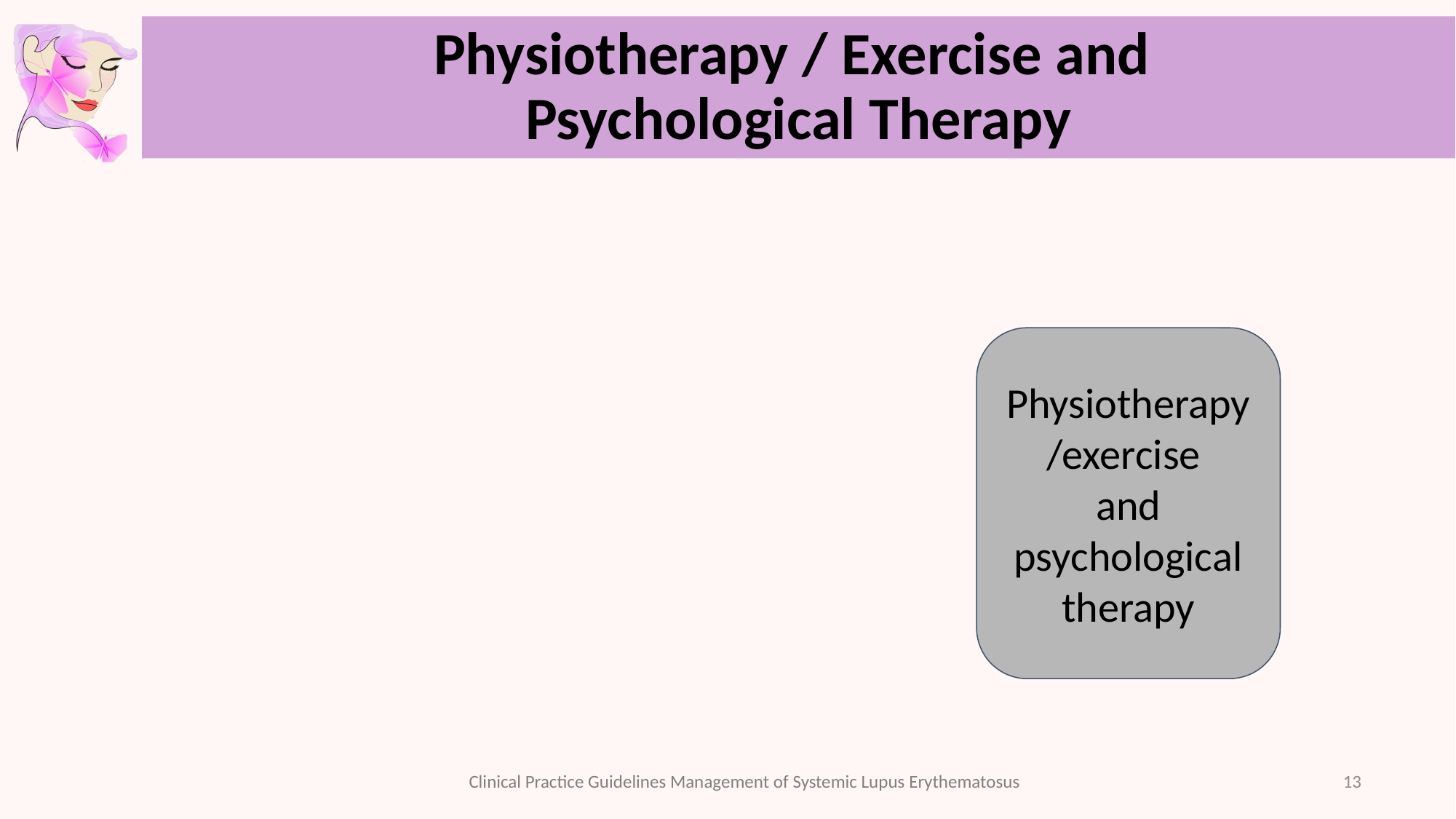

# Physiotherapy / Exercise and Psychological Therapy
Physiotherapy/exercise
and psychological therapy
13